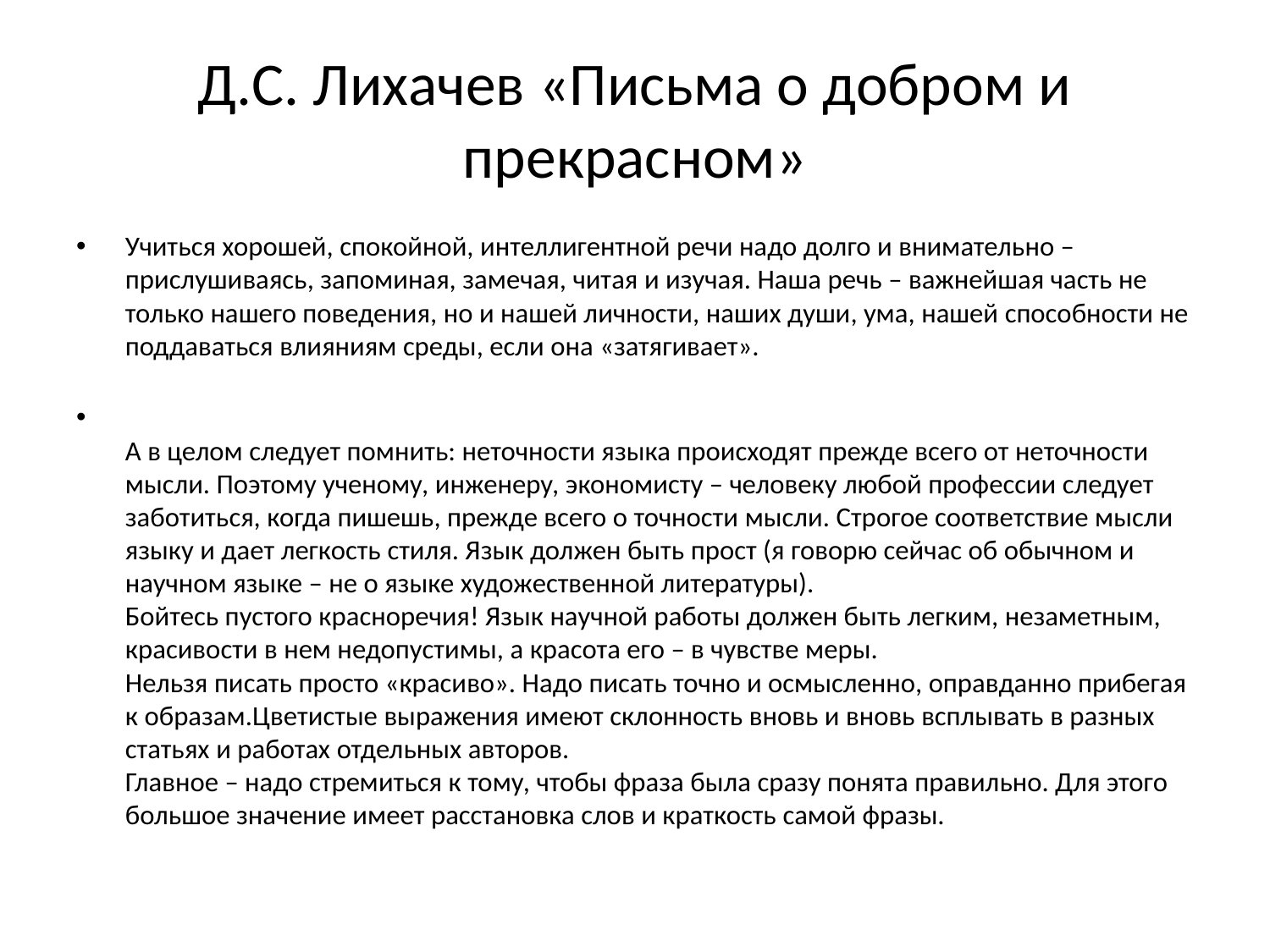

# Д.С. Лихачев «Письма о добром и прекрасном»
Учиться хорошей, спокойной, интеллигентной речи надо долго и внимательно – прислушиваясь, запоминая, замечая, читая и изучая. Наша речь – важнейшая часть не только нашего поведения, но и нашей личности, наших души, ума, нашей способности не поддаваться влияниям среды, если она «затягивает».
А в целом следует помнить: неточности языка происходят прежде всего от неточности мысли. Поэтому ученому, инженеру, экономисту – человеку любой профессии следует заботиться, когда пишешь, прежде всего о точности мысли. Строгое соответствие мысли языку и дает легкость стиля. Язык должен быть прост (я говорю сейчас об обычном и научном языке – не о языке художественной литературы).
Бойтесь пустого красноречия! Язык научной работы должен быть легким, незаметным, красивости в нем недопустимы, а красота его – в чувстве меры.
Нельзя писать просто «красиво». Надо писать точно и осмысленно, оправданно прибегая к образам.Цветистые выражения имеют склонность вновь и вновь всплывать в разных статьях и работах отдельных авторов.
Главное – надо стремиться к тому, чтобы фраза была сразу понята правильно. Для этого большое значение имеет расстановка слов и краткость самой фразы.